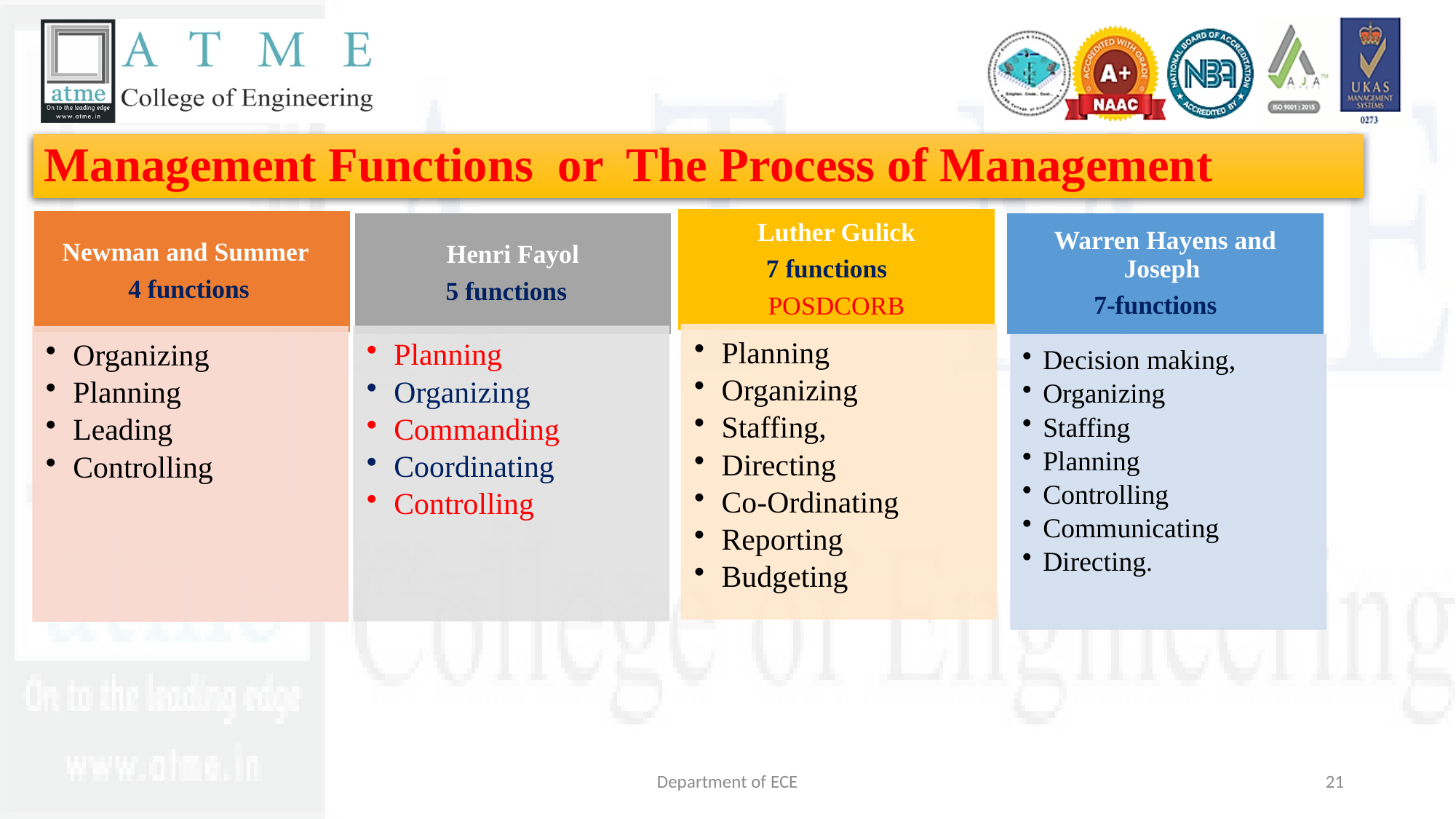

# Management Functions  or  The Process of Management
Newman and Summer
4 functions
Organizing
Planning
Leading
Controlling
Henri Fayol
5 functions
Planning
Organizing
Commanding
Coordinating
Controlling
Luther Gulick
7 functions
POSDCORB
Planning
Organizing
Staffing,
Directing
Co-Ordinating
Reporting
Budgeting
Warren Hayens and Joseph
7-functions
Decision making,
Organizing
Staffing
Planning
Controlling
Communicating
Directing.
Department of ECE
21